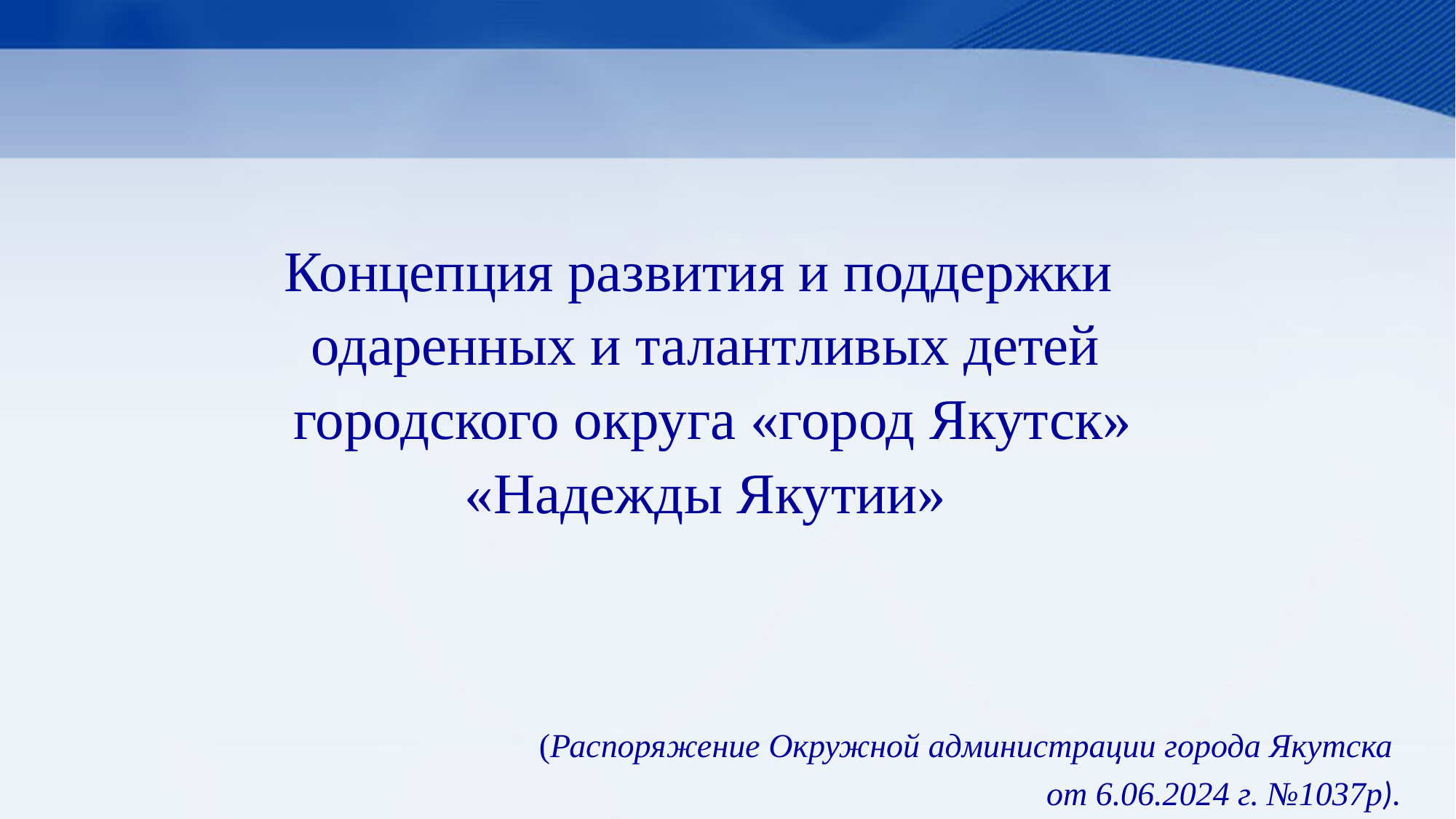

Концепция развития и поддержки
одаренных и талантливых детей
 городского округа «город Якутск»
 «Надежды Якутии»

(Распоряжение Окружной администрации города Якутска
от 6.06.2024 г. №1037р).